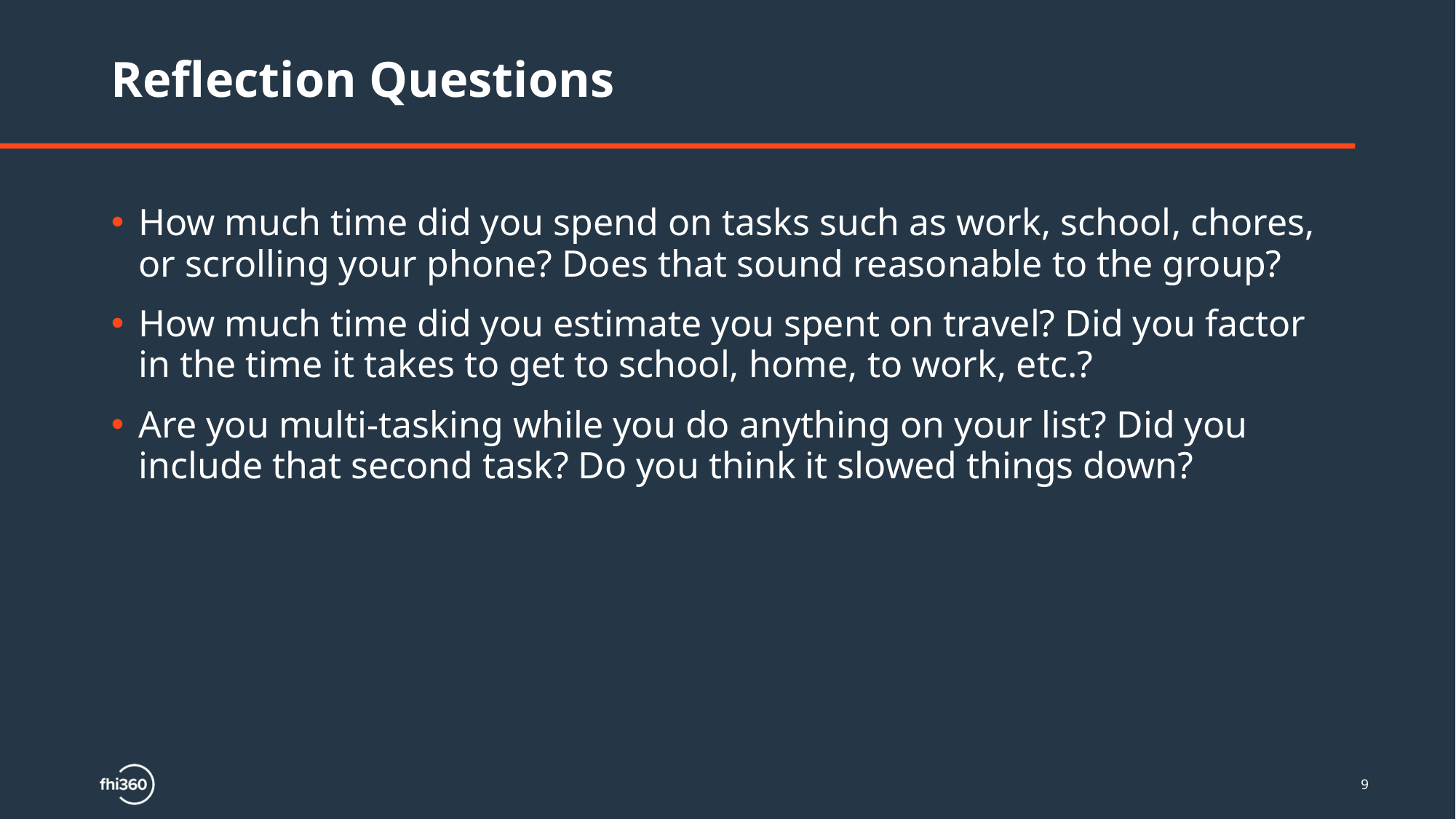

# Reflection Questions
How much time did you spend on tasks such as work, school, chores, or scrolling your phone? Does that sound reasonable to the group?
How much time did you estimate you spent on travel? Did you factor in the time it takes to get to school, home, to work, etc.?
Are you multi-tasking while you do anything on your list? Did you include that second task? Do you think it slowed things down?